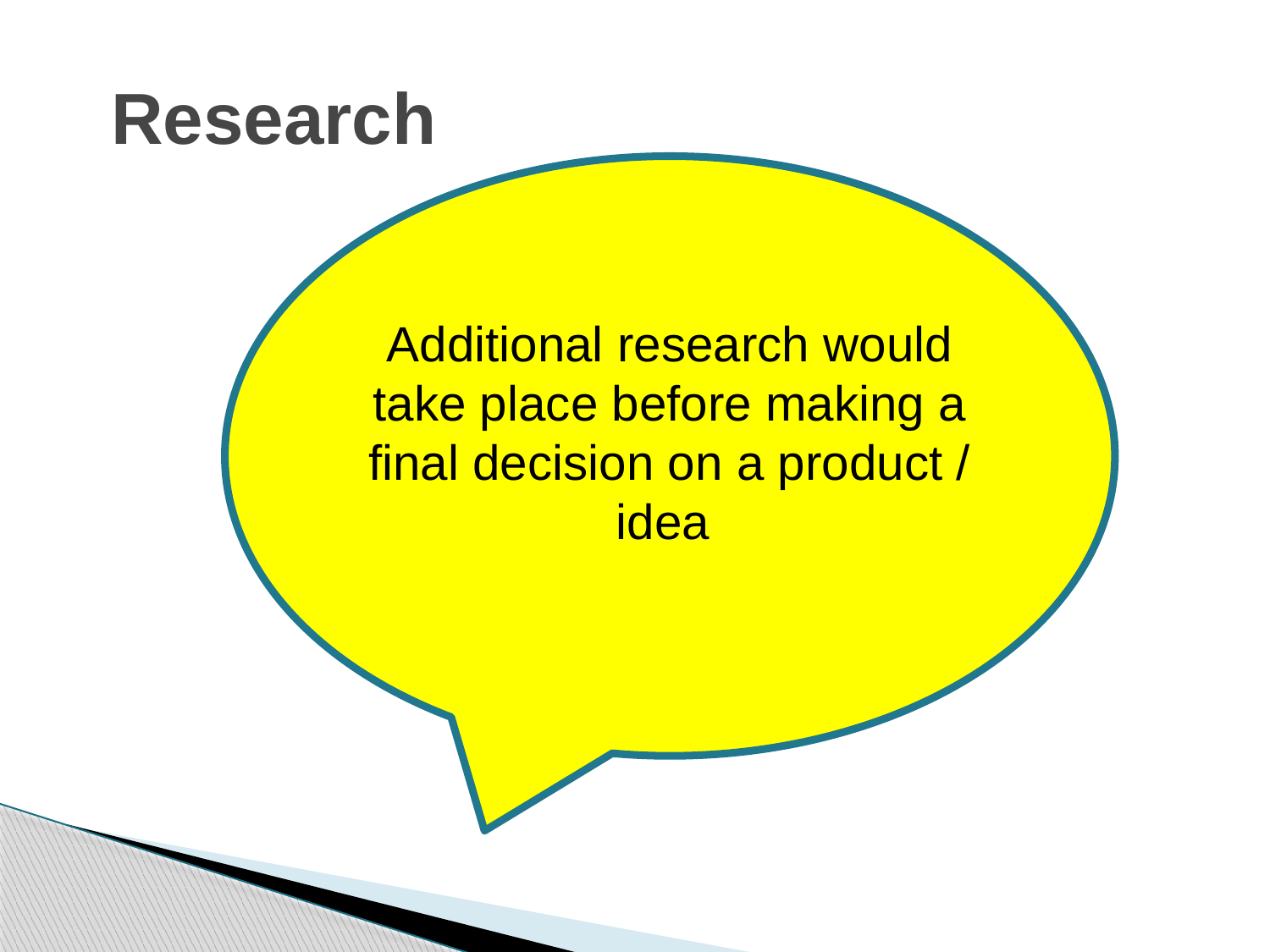

Research

Additional research would take place before making a final decision on a product / idea